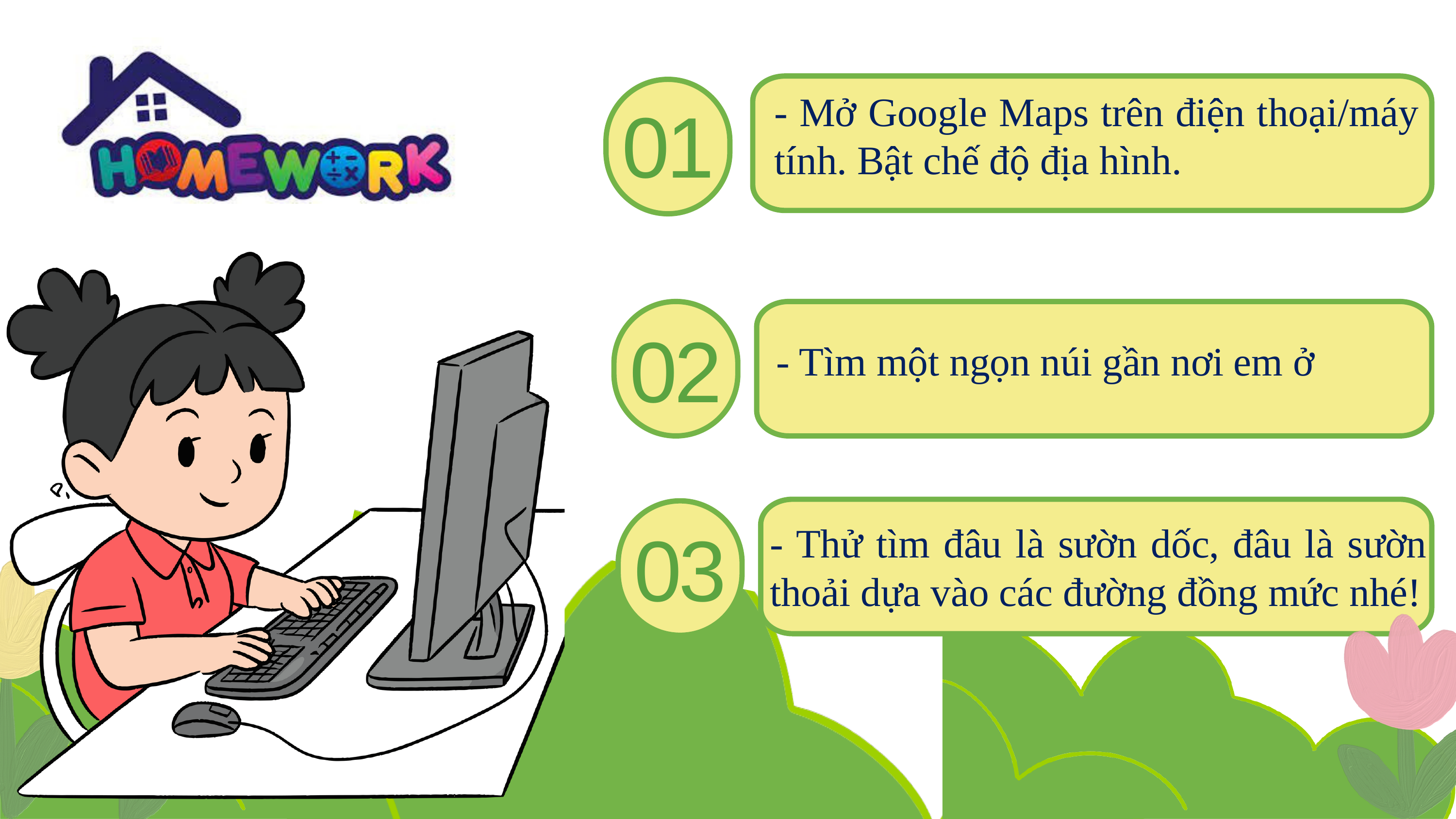

01

- Mở Google Maps trên điện thoại/máy tính. Bật chế độ địa hình.

02

- Tìm một ngọn núi gần nơi em ở
03

- Thử tìm đâu là sườn dốc, đâu là sườn thoải dựa vào các đường đồng mức nhé!